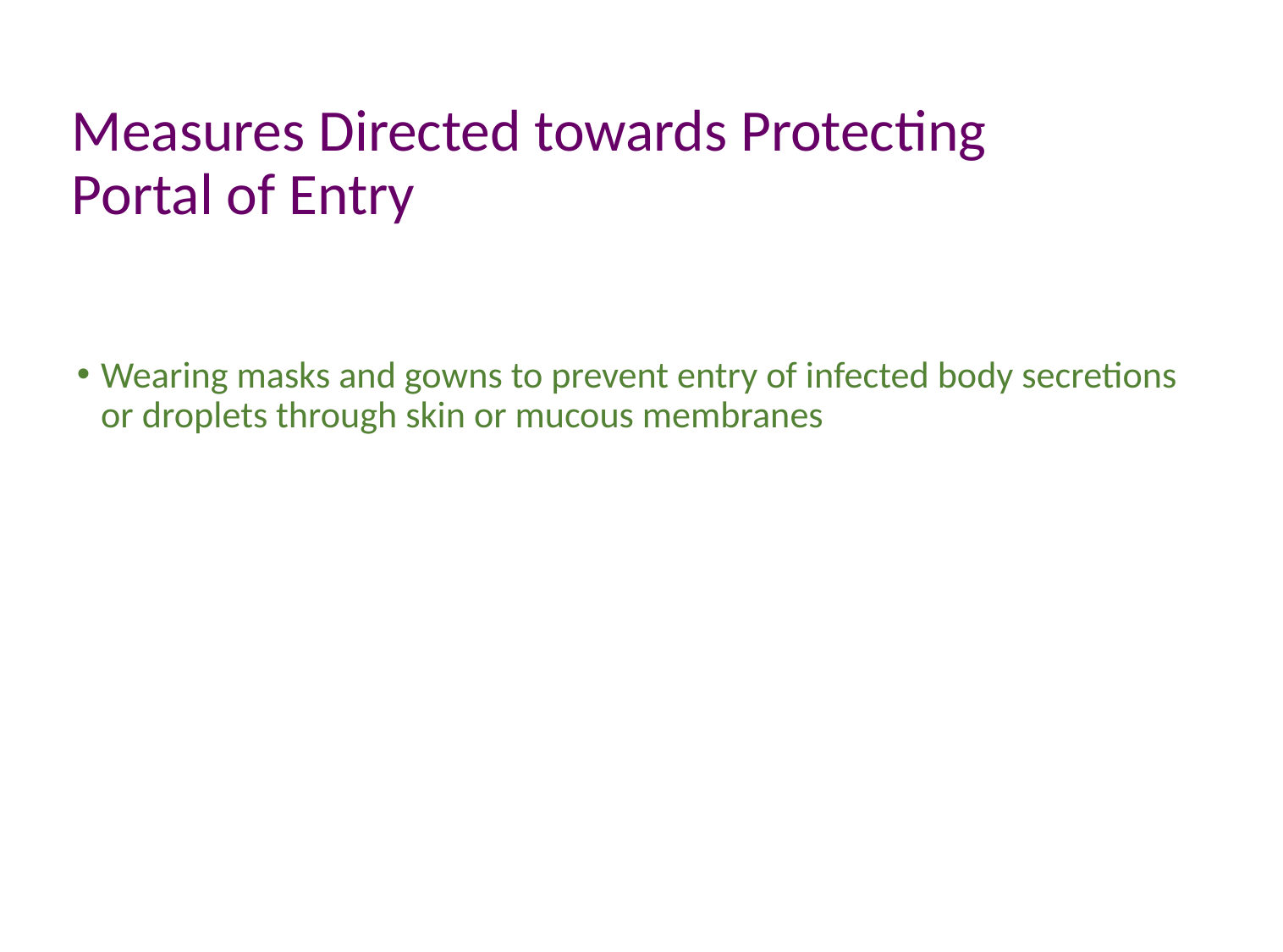

# Measures Directed towards Protecting Portal of Entry
Wearing masks and gowns to prevent entry of infected body secretions or droplets through skin or mucous membranes